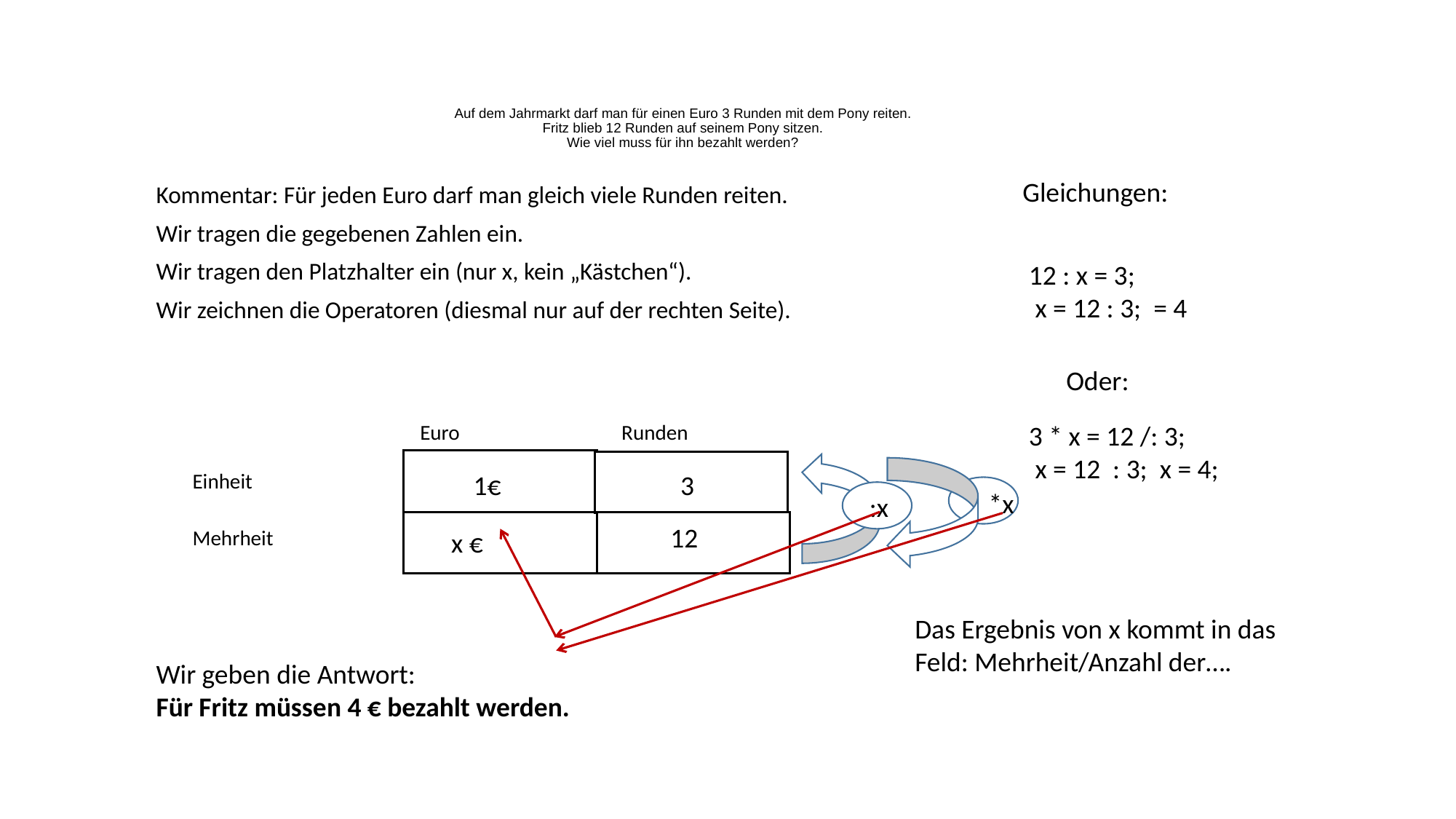

# Auf dem Jahrmarkt darf man für einen Euro 3 Runden mit dem Pony reiten. Fritz blieb 12 Runden auf seinem Pony sitzen. Wie viel muss für ihn bezahlt werden?
Gleichungen:
Kommentar: Für jeden Euro darf man gleich viele Runden reiten.
Wir tragen die gegebenen Zahlen ein.
Wir tragen den Platzhalter ein (nur x, kein „Kästchen“).
12 : x = 3;
 x = 12 : 3;  = 4

Wir zeichnen die Operatoren (diesmal nur auf der rechten Seite).
Oder:
3 * x = 12 /: 3;
 x = 12  : 3;  x = 4;
Euro
Runden

Einheit
1€
 3

*x

 :x

12
Mehrheit
 x €

Das Ergebnis von x kommt in das
Feld: Mehrheit/Anzahl der….
Wir geben die Antwort:
Für Fritz müssen 4 € bezahlt werden.